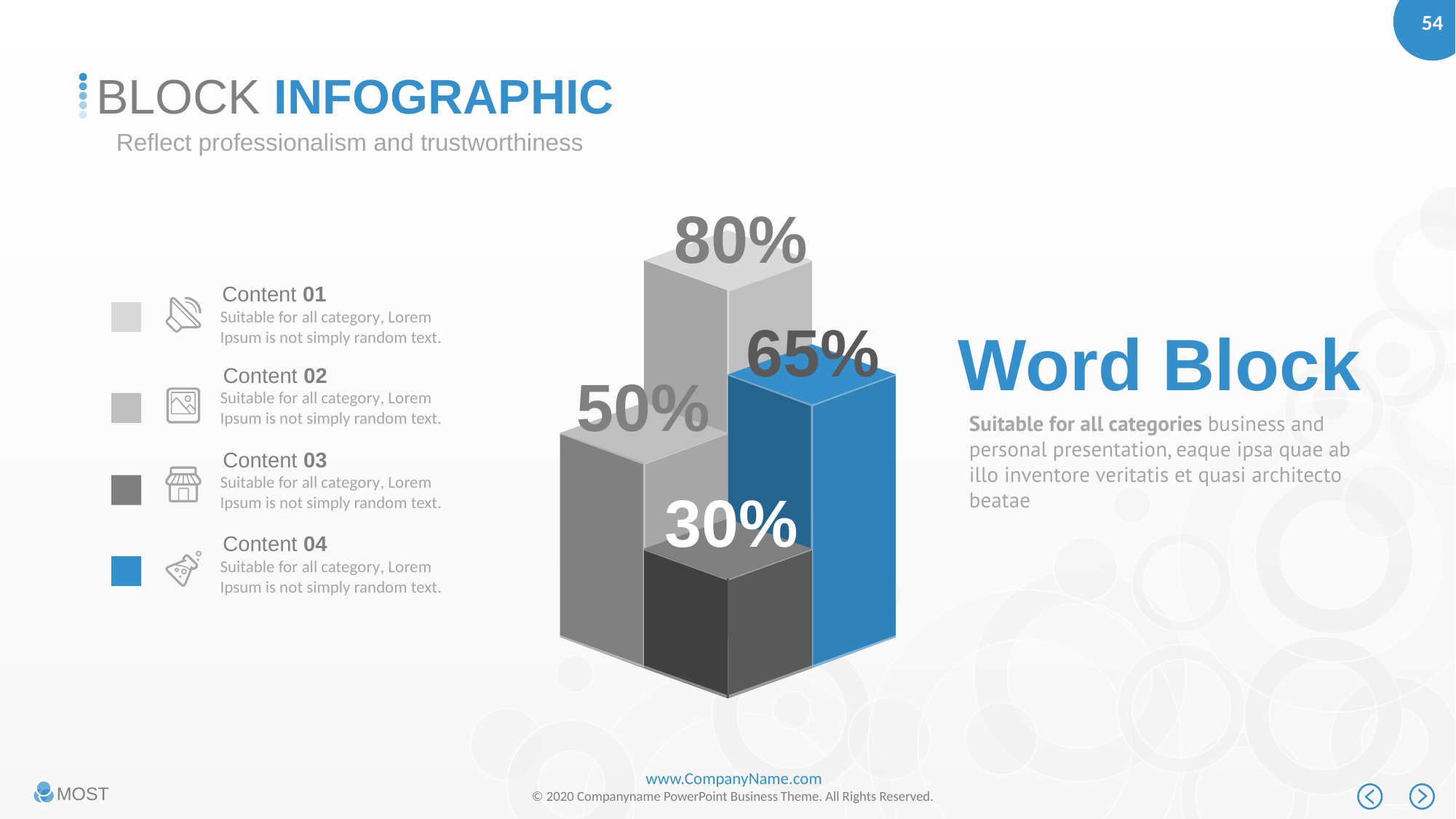

BLOCK INFOGRAPHIC
Reflect professionalism and trustworthiness
80%

Content 01

Suitable for all category, Lorem Ipsum is not simply random text.

65%
Word Block

Content 02
50%

Suitable for all category, Lorem Ipsum is not simply random text.

Suitable for all categories business and personal presentation, eaque ipsa quae ab illo inventore veritatis et quasi architecto beatae

Content 03

Suitable for all category, Lorem Ipsum is not simply random text.

30%

Content 04

Suitable for all category, Lorem Ipsum is not simply random text.